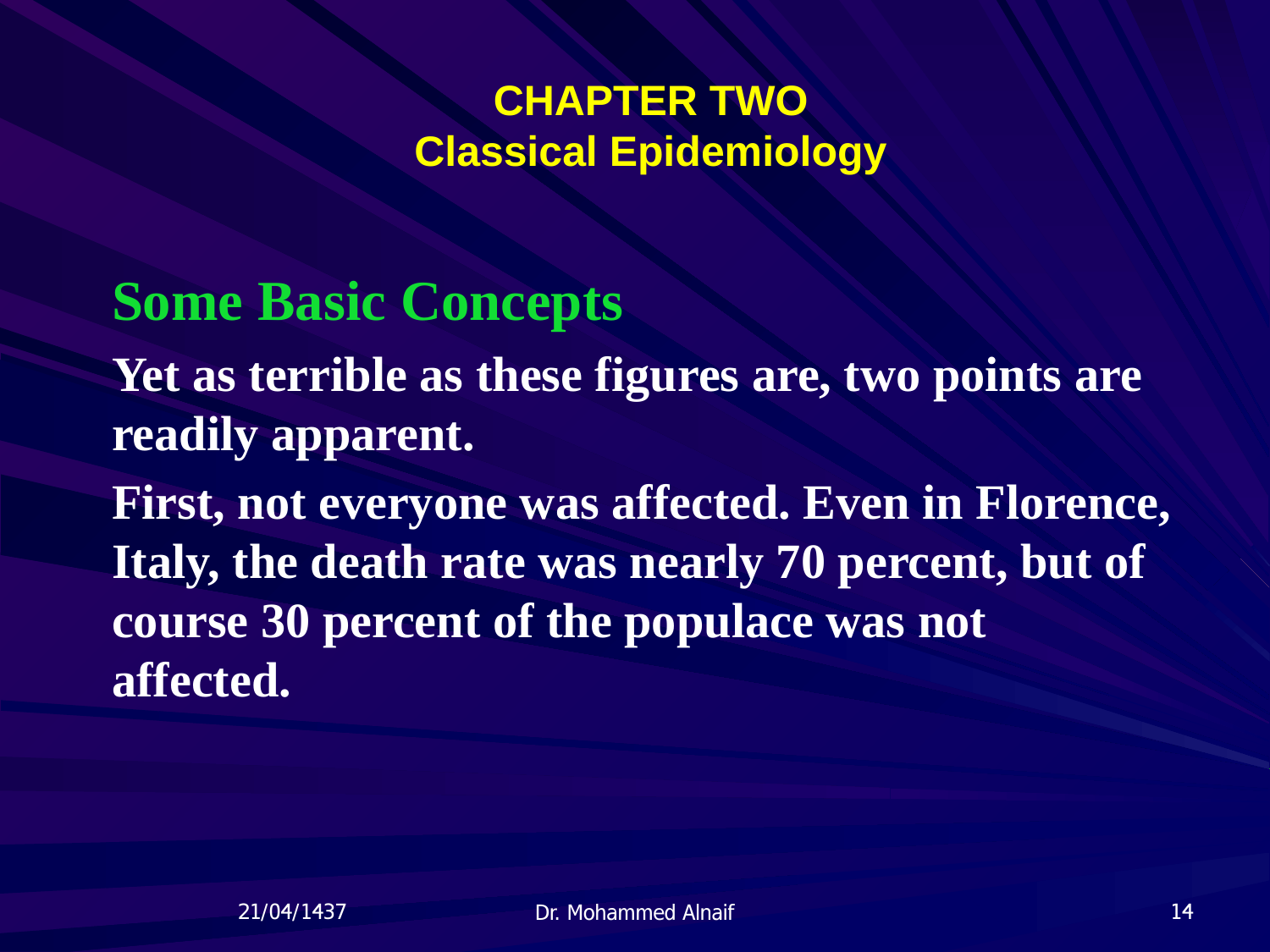

# CHAPTER TWO Classical Epidemiology
Some Basic Concepts
Yet as terrible as these figures are, two points are readily apparent.
First, not everyone was affected. Even in Florence, Italy, the death rate was nearly 70 percent, but of course 30 percent of the populace was not affected.
21/04/1437
14
Dr. Mohammed Alnaif